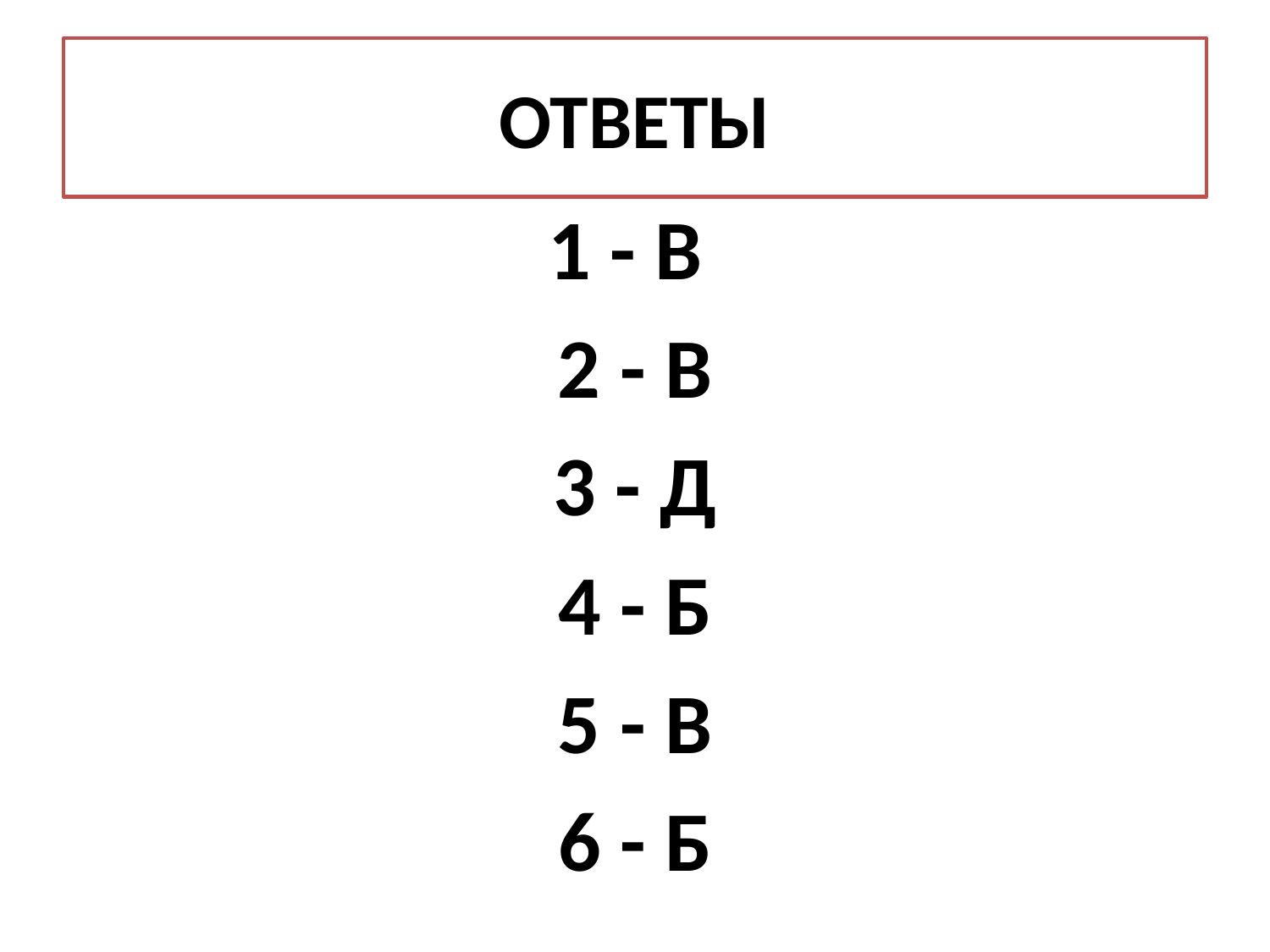

# ОТВЕТЫ
1 - В
2 - В
3 - Д
4 - Б
5 - В
6 - Б